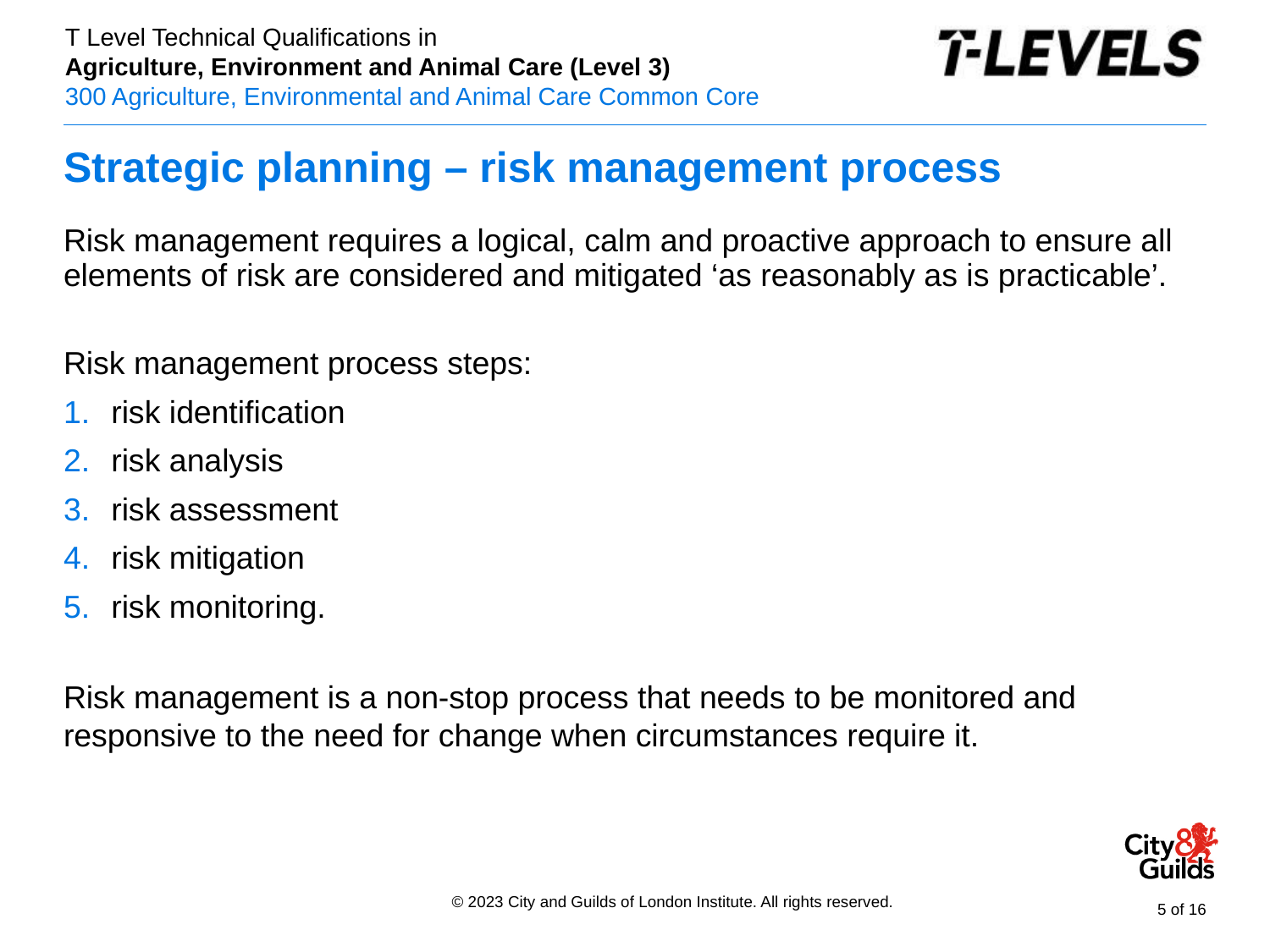

# Strategic planning – risk management process
Risk management requires a logical, calm and proactive approach to ensure all elements of risk are considered and mitigated ‘as reasonably as is practicable’.
Risk management process steps:
risk identification
risk analysis
risk assessment
risk mitigation
risk monitoring.
Risk management is a non-stop process that needs to be monitored and responsive to the need for change when circumstances require it.